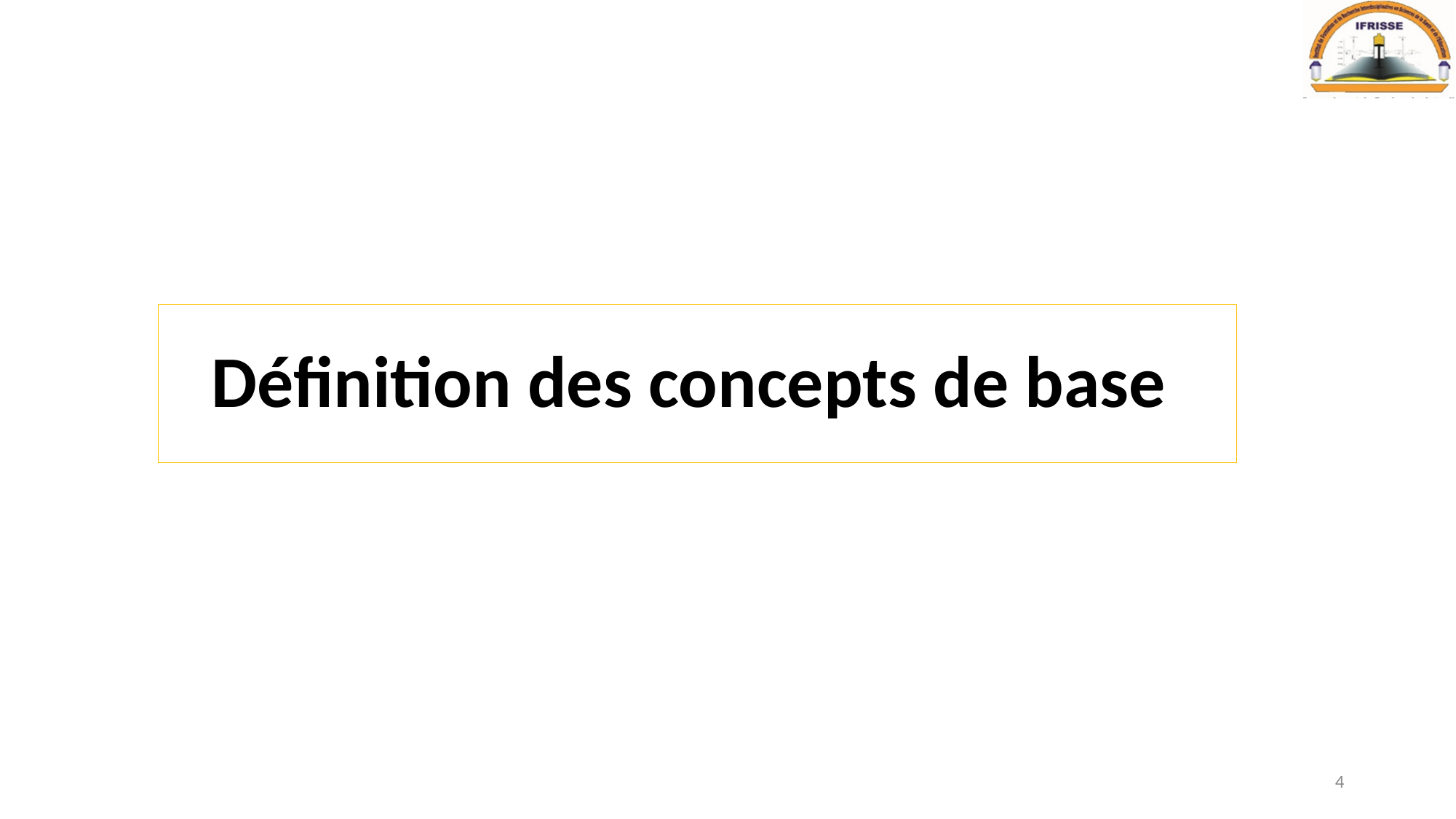

# Définition des concepts de base
4